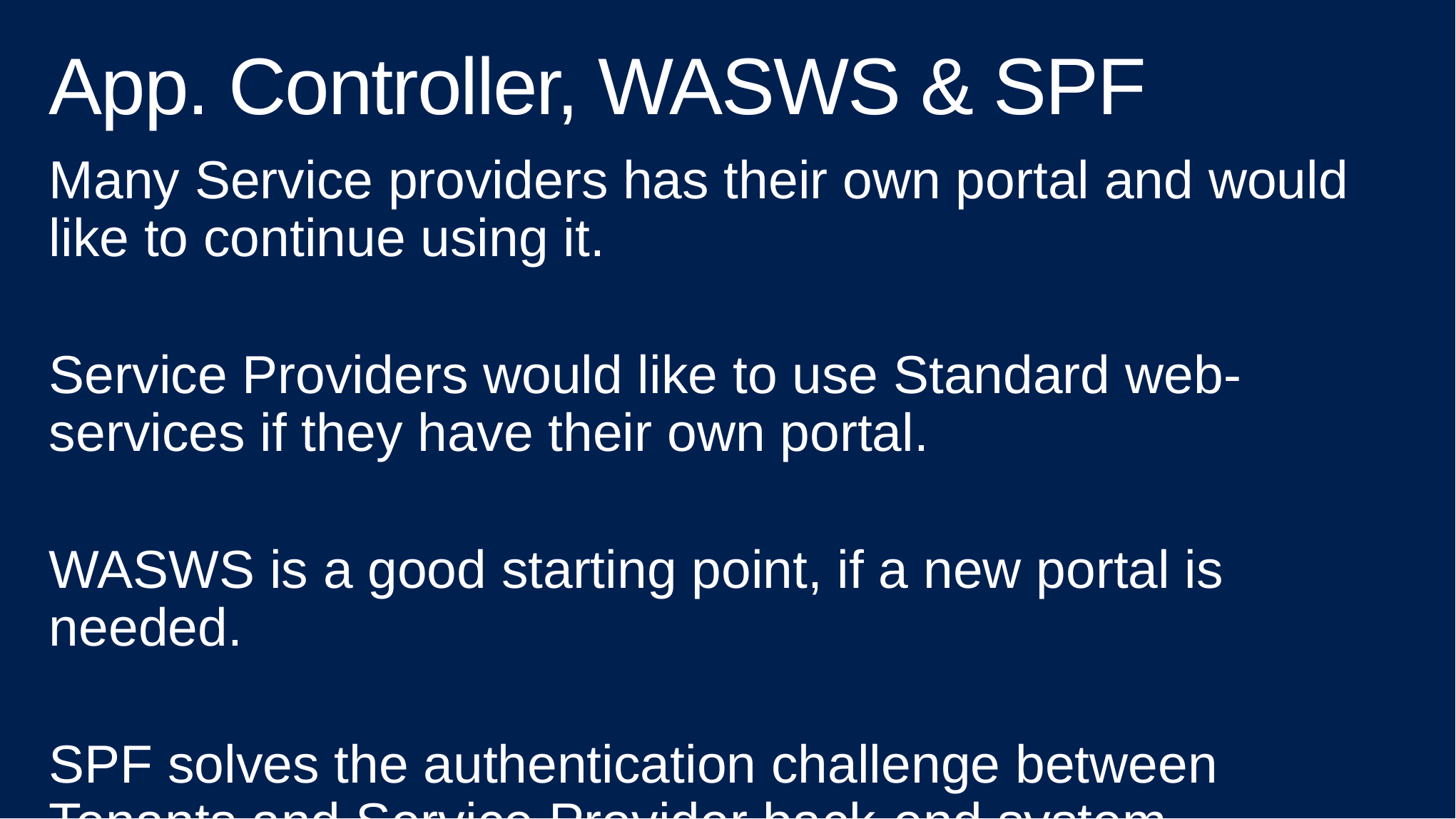

# App. Controller, WASWS & SPF
Many Service providers has their own portal and would like to continue using it.

Service Providers would like to use Standard web-services if they have their own portal.

WASWS is a good starting point, if a new portal is needed.

SPF solves the authentication challenge between Tenants and Service Provider back-end system.